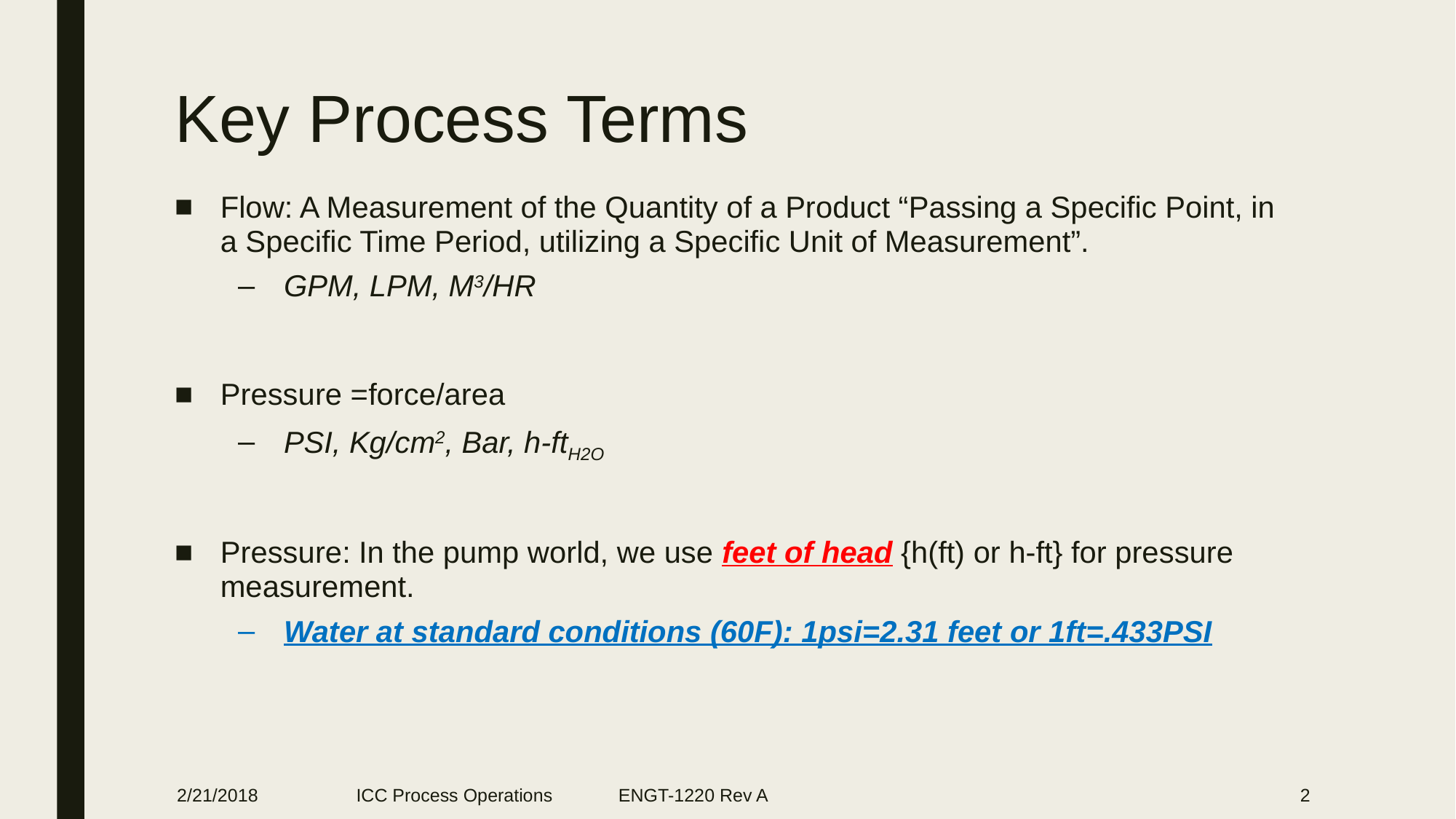

# Key Process Terms
Flow: A Measurement of the Quantity of a Product “Passing a Specific Point, in a Specific Time Period, utilizing a Specific Unit of Measurement”.
GPM, LPM, M3/HR

Pressure =force/area
PSI, Kg/cm2, Bar, h-ftH2O

Pressure: In the pump world, we use feet of head {h(ft) or h-ft} for pressure measurement.
Water at standard conditions (60F): 1psi=2.31 feet or 1ft=.433PSI

2/21/2018
ICC Process Operations             ENGT-1220 Rev A
2